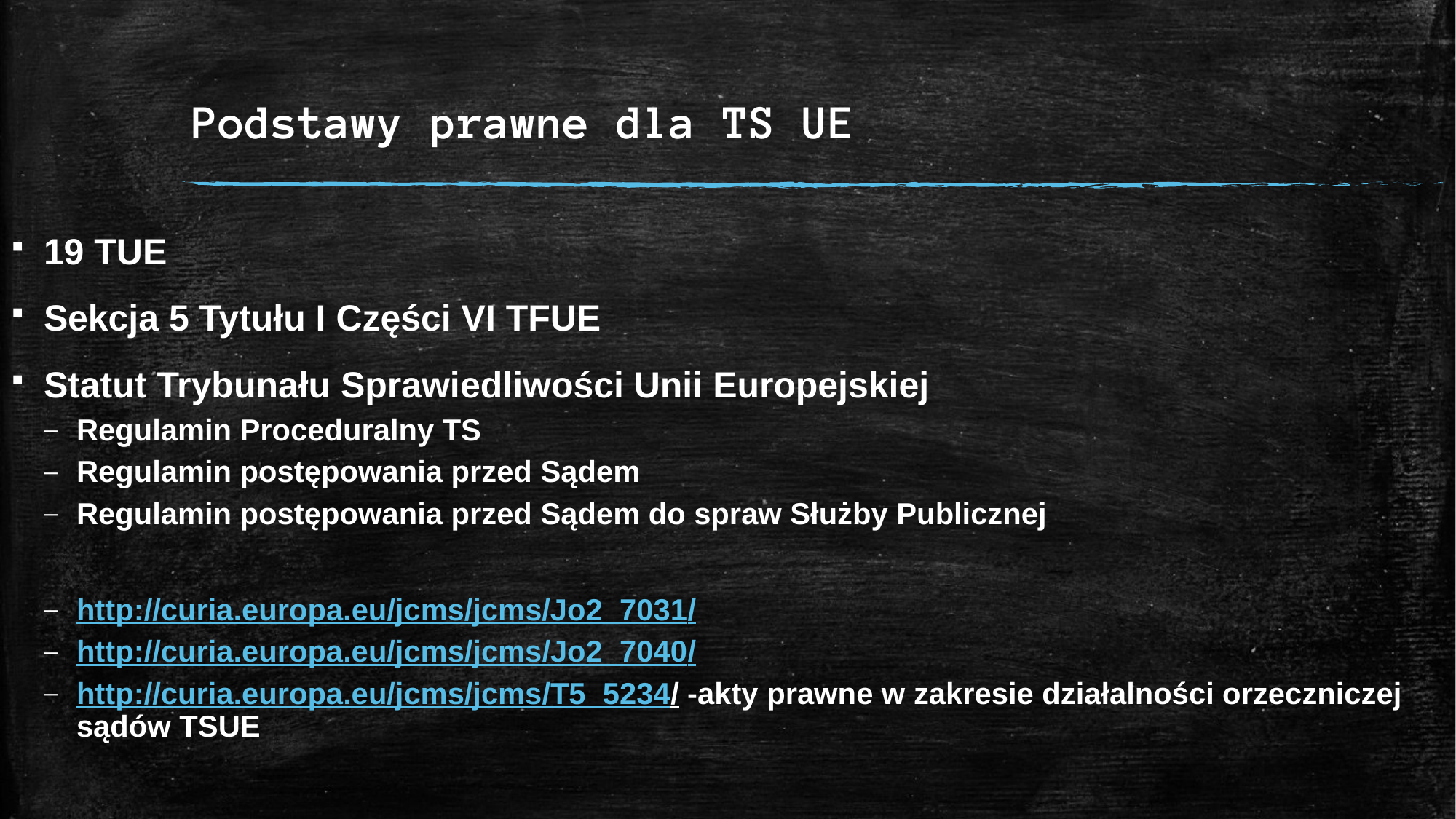

# Podstawy prawne dla TS UE
19 TUE
Sekcja 5 Tytułu I Części VI TFUE
Statut Trybunału Sprawiedliwości Unii Europejskiej
Regulamin Proceduralny TS
Regulamin postępowania przed Sądem
Regulamin postępowania przed Sądem do spraw Służby Publicznej

http://curia.europa.eu/jcms/jcms/Jo2_7031/
http://curia.europa.eu/jcms/jcms/Jo2_7040/
http://curia.europa.eu/jcms/jcms/T5_5234/ -akty prawne w zakresie działalności orzeczniczej sądów TSUE